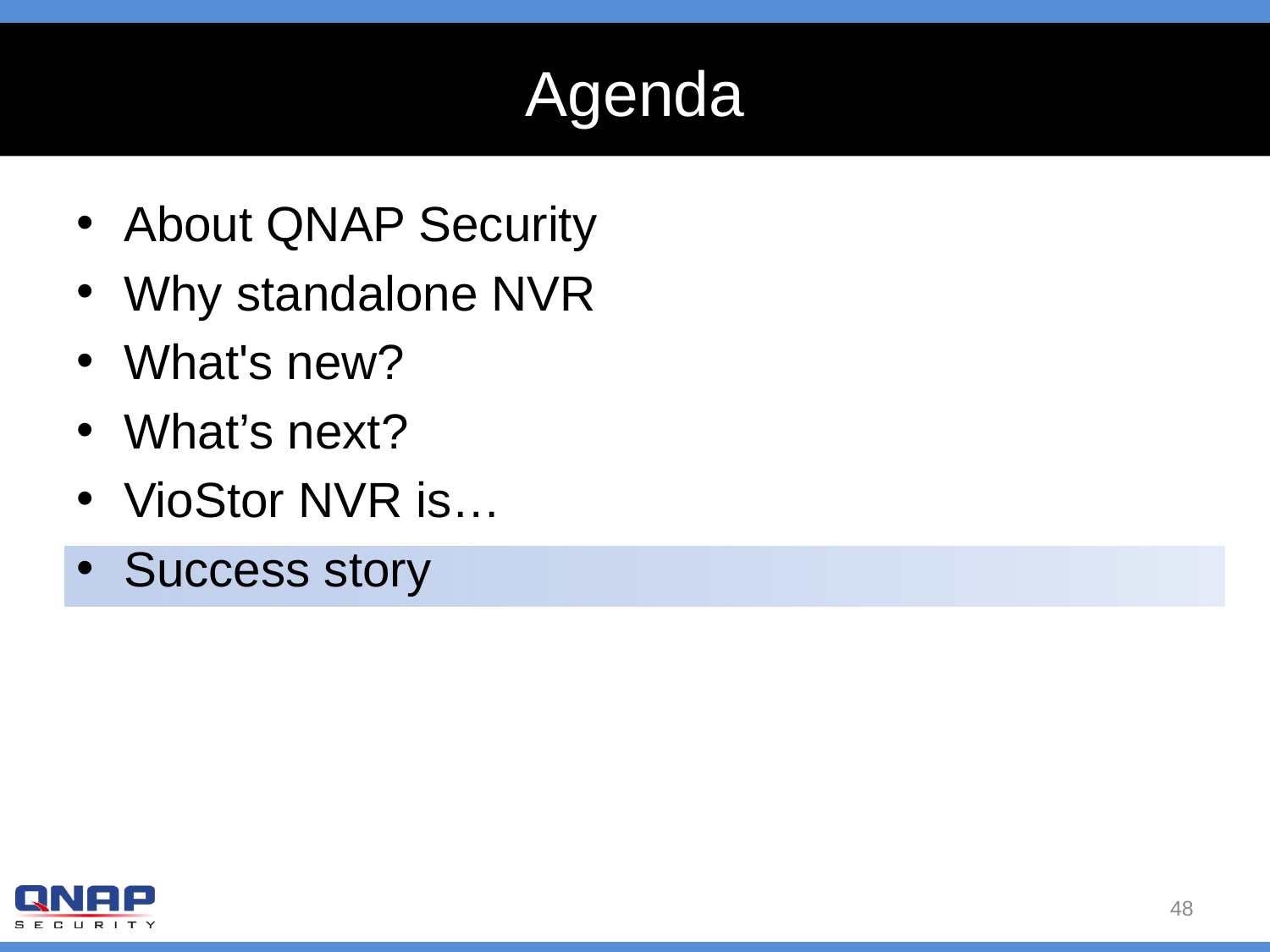

# Agenda
About QNAP Security
Why standalone NVR
What's new?
What’s next?
VioStor NVR is…
Success story

48